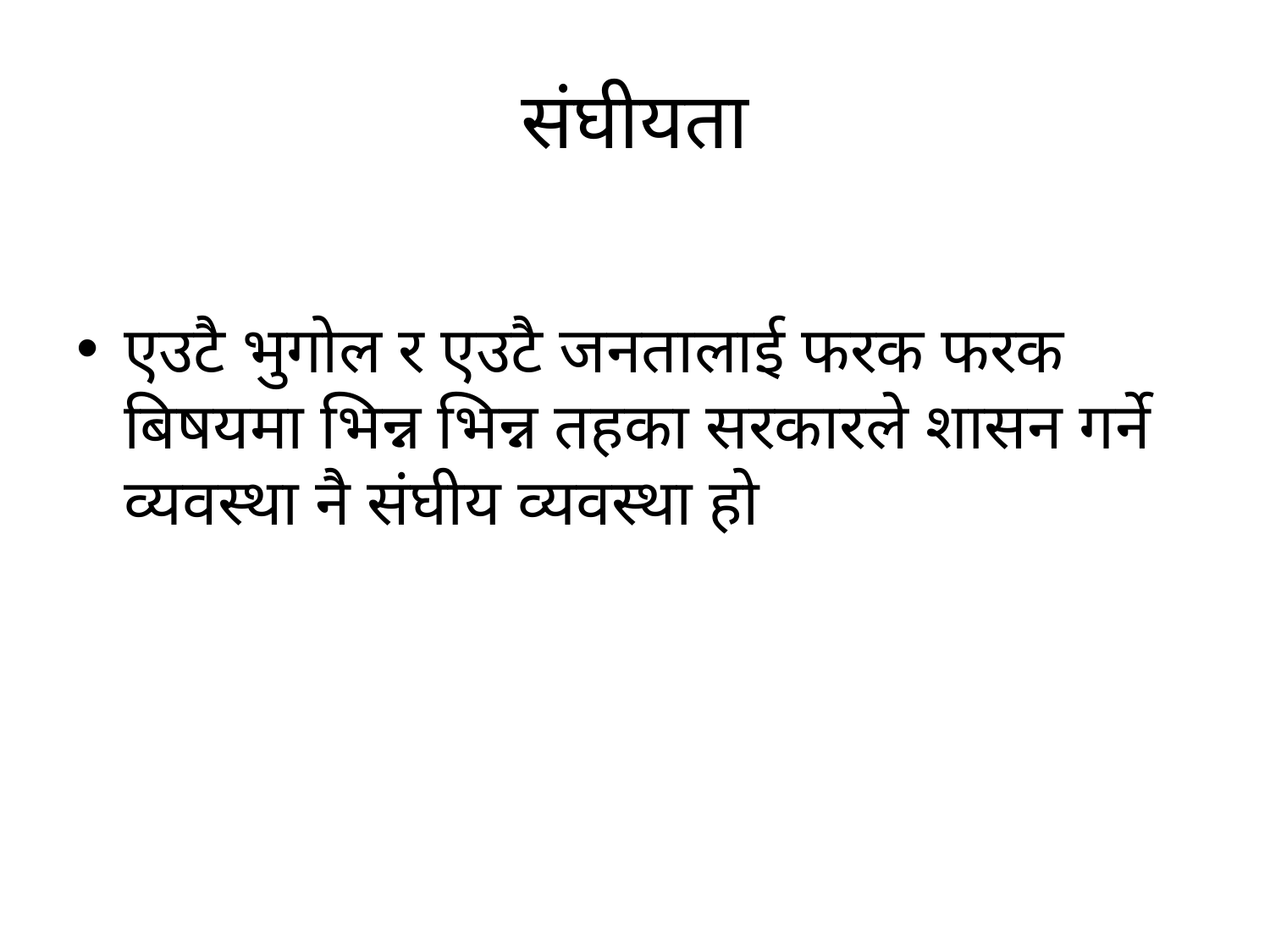

# संघीयता

एउटै भुगोल र एउटै जनतालाई फरक फरक बिषयमा भिन्न भिन्न तहका सरकारले शासन गर्ने व्यवस्था नै संघीय व्यवस्था हो